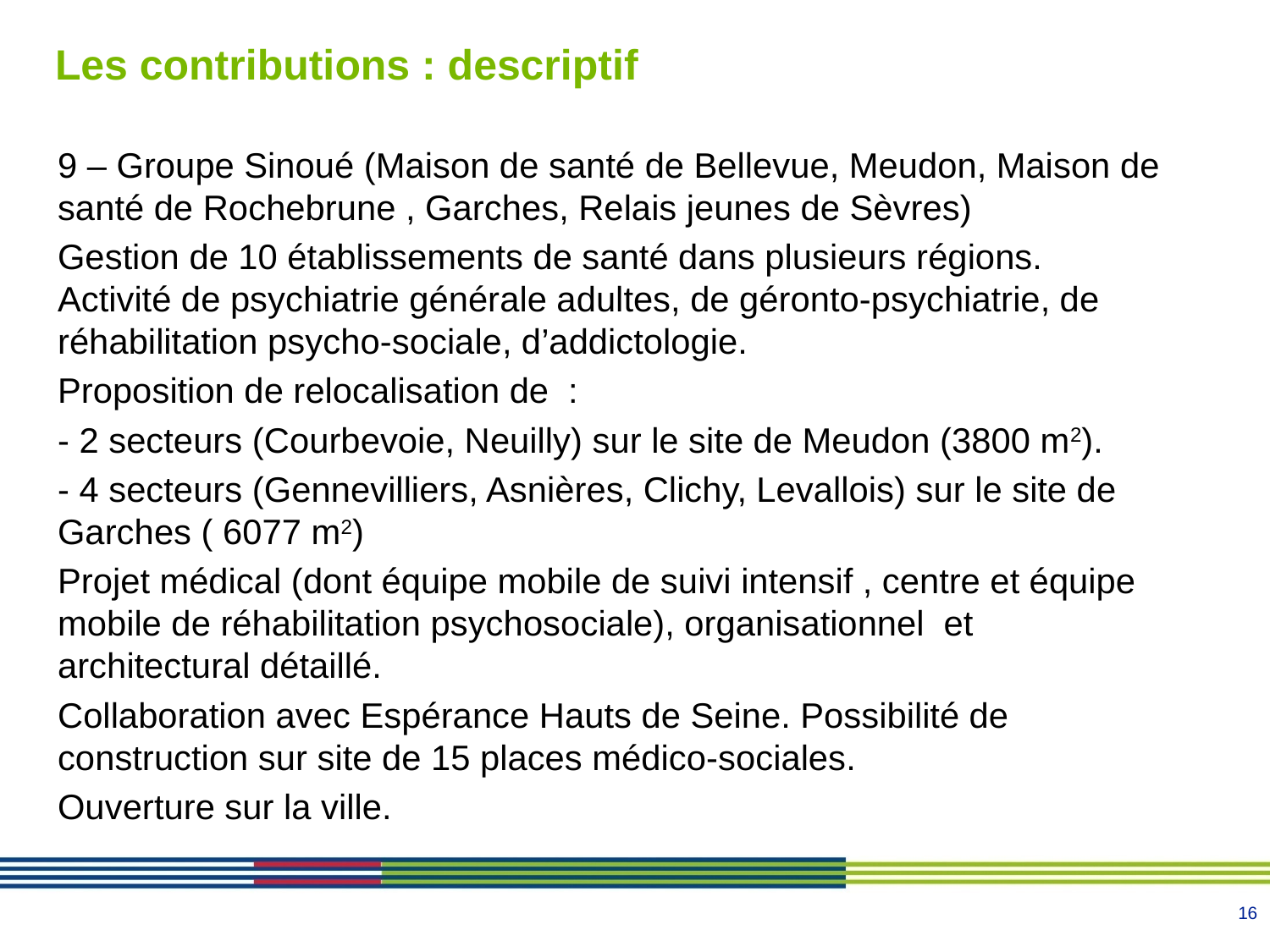

# Les contributions : descriptif
9 – Groupe Sinoué (Maison de santé de Bellevue, Meudon, Maison de santé de Rochebrune , Garches, Relais jeunes de Sèvres)
Gestion de 10 établissements de santé dans plusieurs régions. Activité de psychiatrie générale adultes, de géronto-psychiatrie, de réhabilitation psycho-sociale, d’addictologie.
Proposition de relocalisation de  :
- 2 secteurs (Courbevoie, Neuilly) sur le site de Meudon (3800 m2).
- 4 secteurs (Gennevilliers, Asnières, Clichy, Levallois) sur le site de Garches ( 6077 m2)
Projet médical (dont équipe mobile de suivi intensif , centre et équipe mobile de réhabilitation psychosociale), organisationnel  et  architectural détaillé.
Collaboration avec Espérance Hauts de Seine. Possibilité de construction sur site de 15 places médico-sociales.
Ouverture sur la ville.